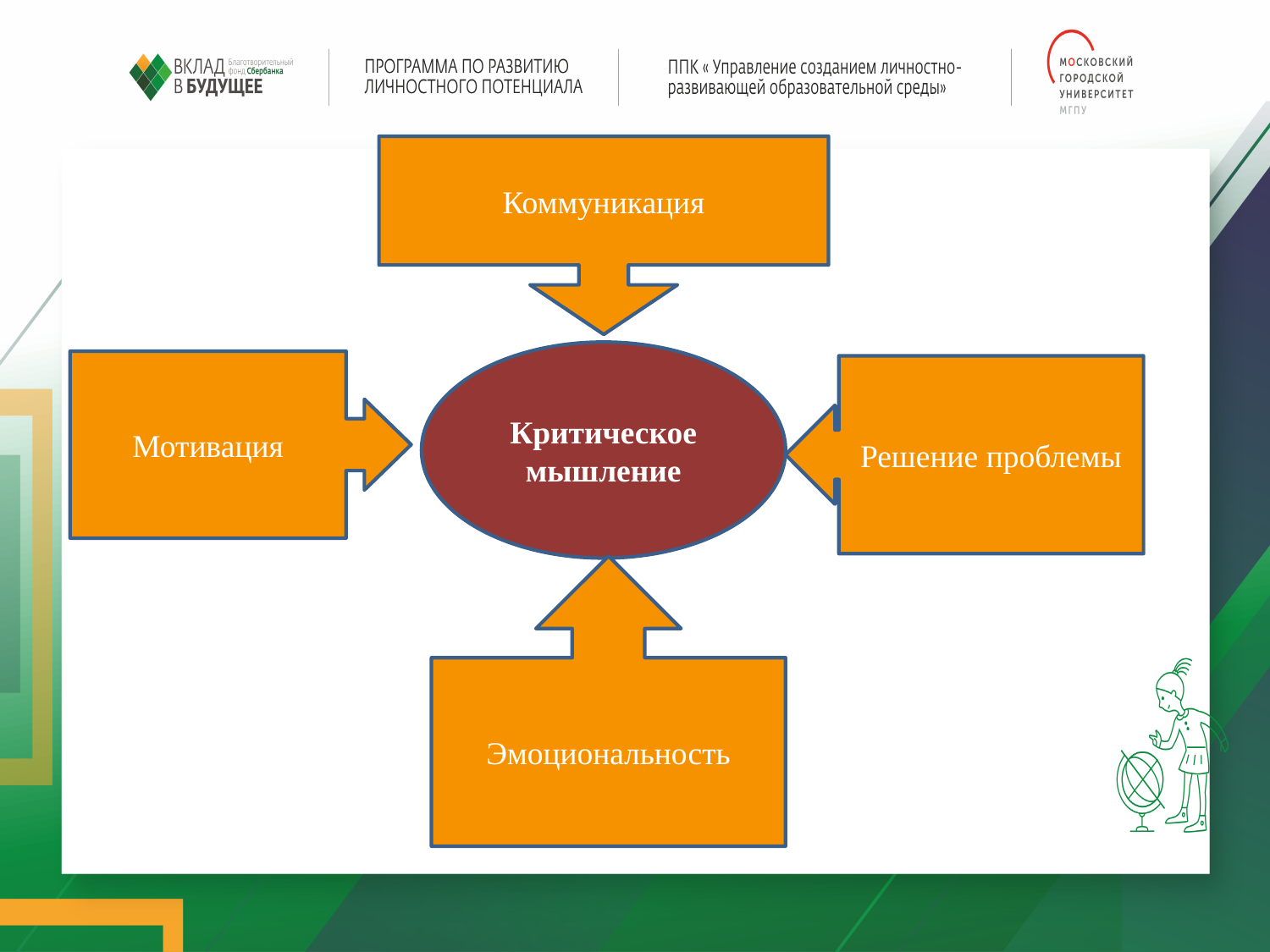

Коммуникация
Критическое
мышление
Мотивация
Решение проблемы
Эмоциональность